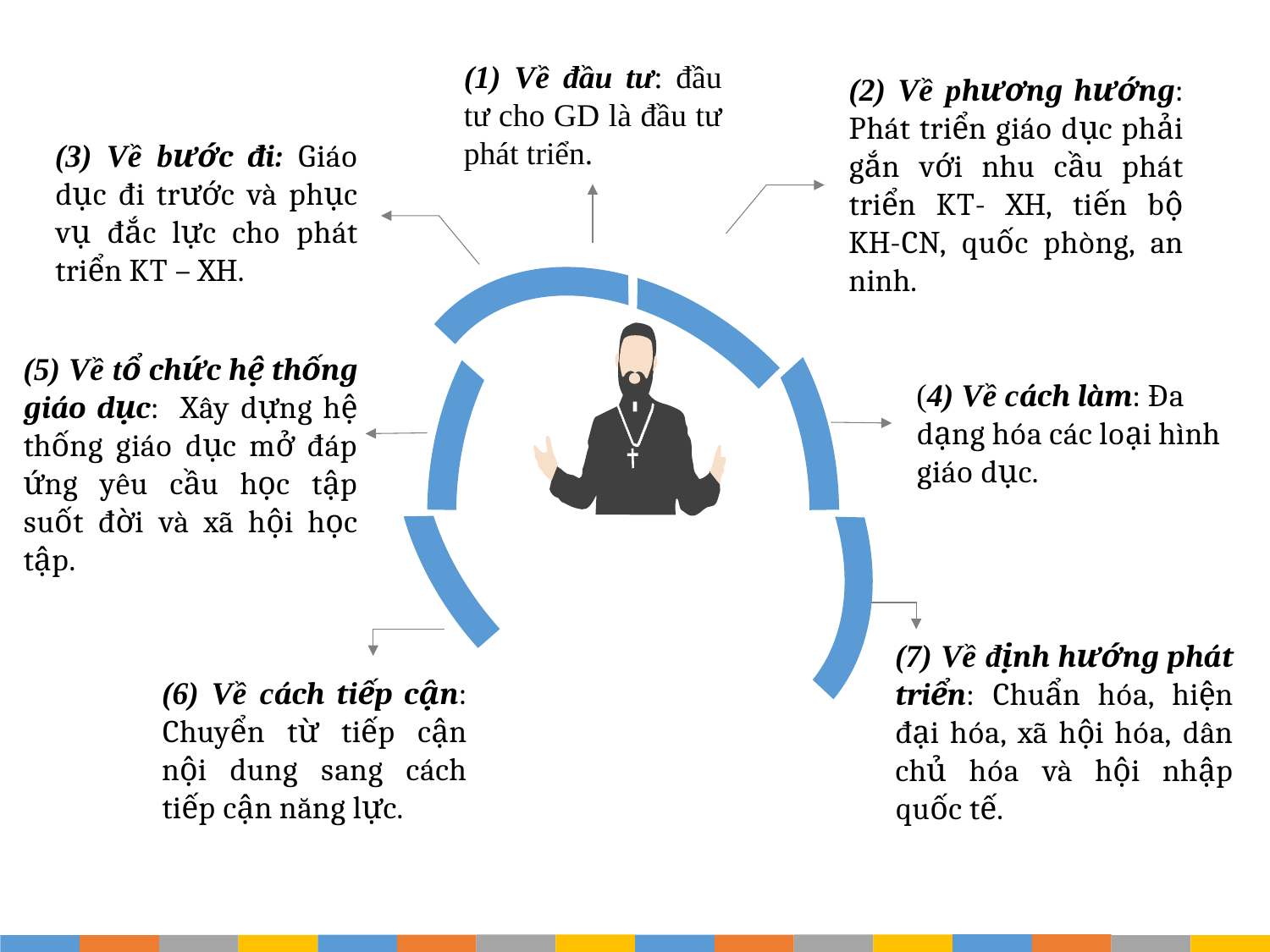

(1) Về đầu tư: đầu tư cho GD là đầu tư phát triển.
(2) Về phương hướng: Phát triển giáo dục phải gắn với nhu cầu phát triển KT- XH, tiến bộ KH-CN, quốc phòng, an ninh.
(3) Về bước đi: Giáo dục đi trước và phục vụ đắc lực cho phát triển KT – XH.

(5) Về tổ chức hệ thống giáo dục:  Xây dựng hệ thống giáo dục mở đáp ứng yêu cầu học tập suốt đời và xã hội học tập.
(4) Về cách làm: Đa dạng hóa các loại hình giáo dục.

(7) Về định hướng phát triển: Chuẩn hóa, hiện đại hóa, xã hội hóa, dân chủ hóa và hội nhập quốc tế.

(6) Về cách tiếp cận: Chuyển từ tiếp cận nội dung sang cách tiếp cận năng lực.